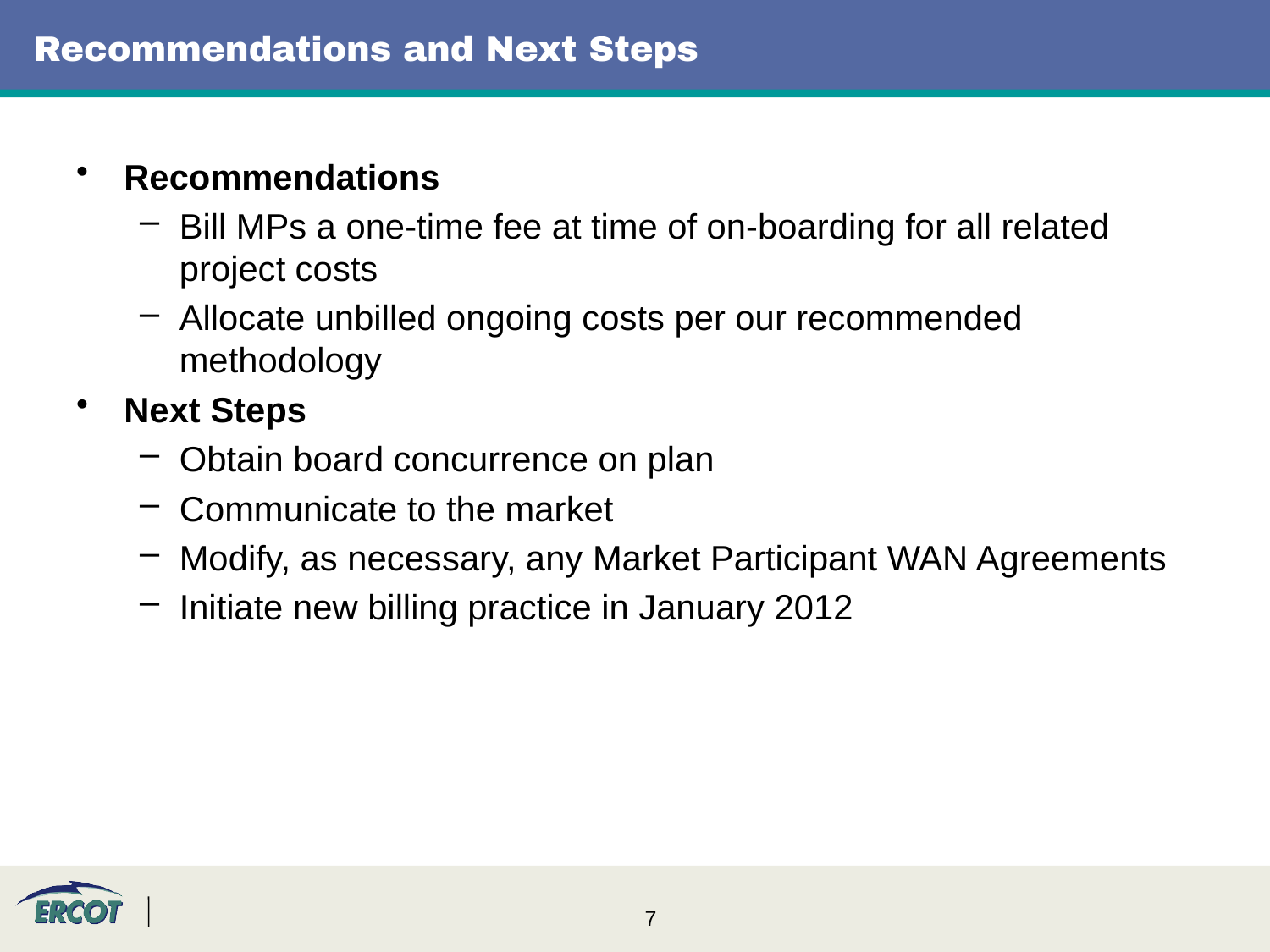

# Recommendations and Next Steps
Recommendations
Bill MPs a one-time fee at time of on-boarding for all related project costs
Allocate unbilled ongoing costs per our recommended methodology
Next Steps
Obtain board concurrence on plan
Communicate to the market
Modify, as necessary, any Market Participant WAN Agreements
Initiate new billing practice in January 2012